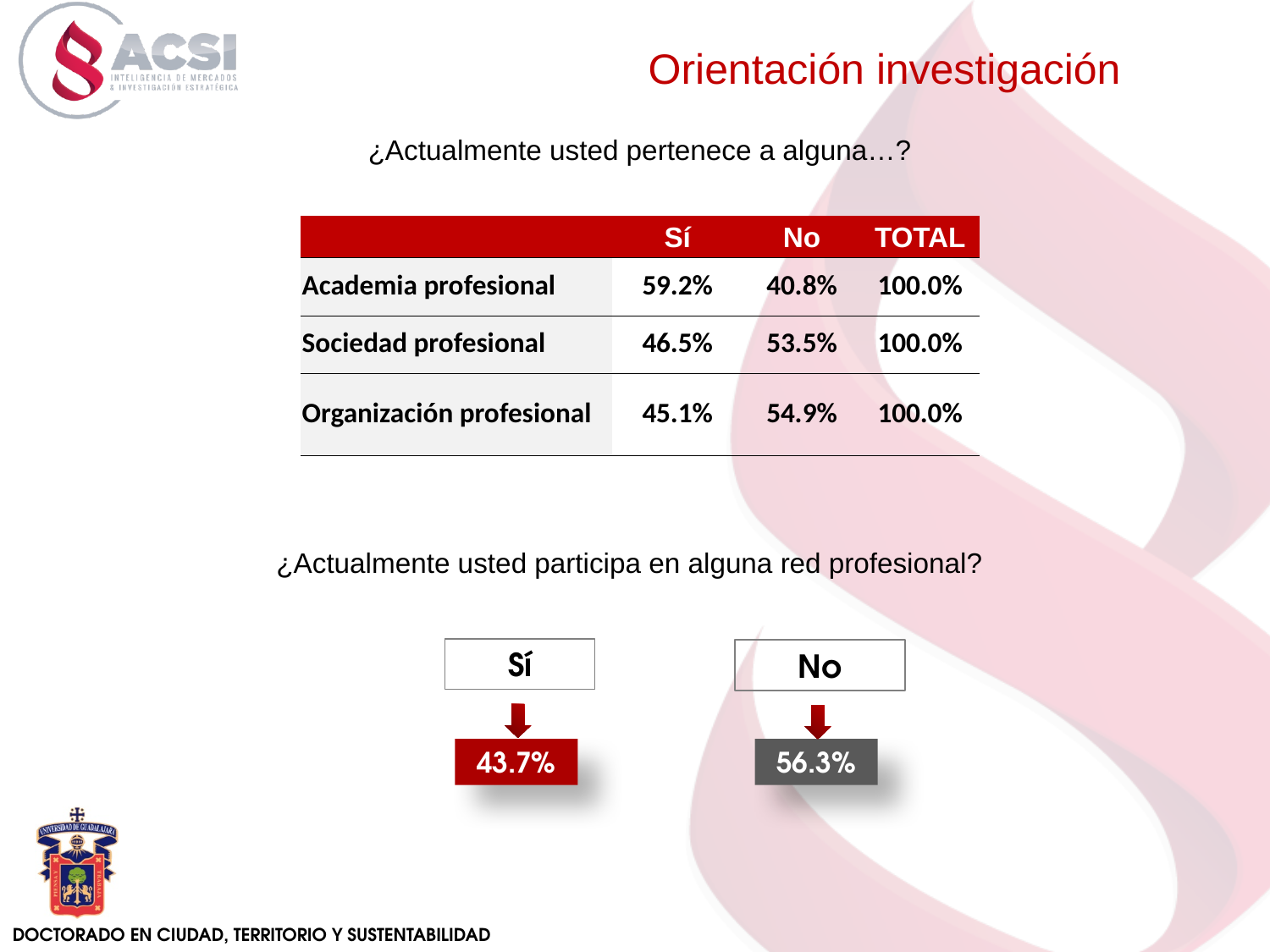

Orientación investigación
¿Actualmente usted pertenece a alguna…?
|  | Sí | No | TOTAL |
| --- | --- | --- | --- |
| Academia profesional | 59.2% | 40.8% | 100.0% |
| Sociedad profesional | 46.5% | 53.5% | 100.0% |
| Organización profesional | 45.1% | 54.9% | 100.0% |
¿Actualmente usted participa en alguna red profesional?
Sí
No

43.7%
56.3%